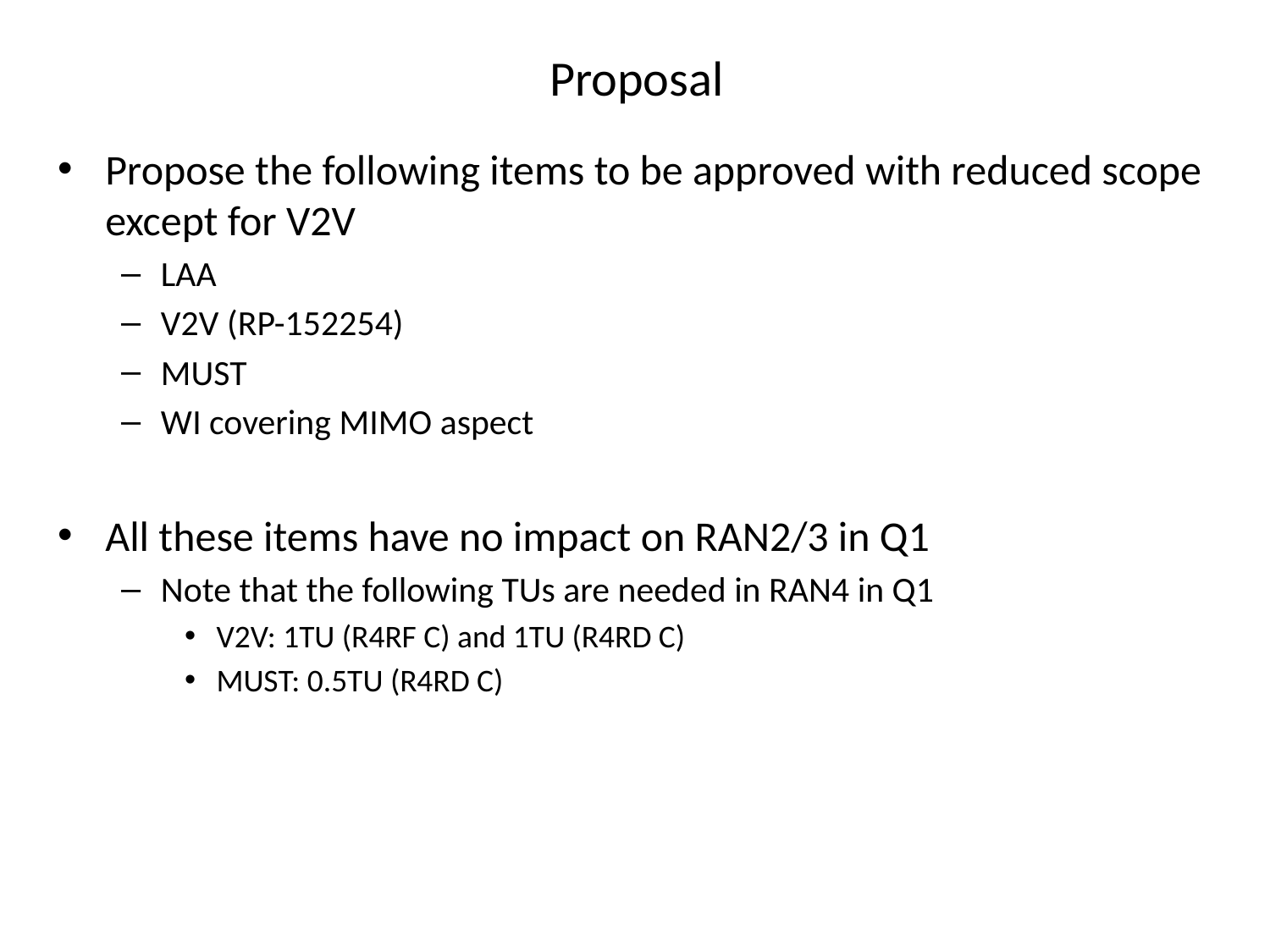

# Proposal
Propose the following items to be approved with reduced scope except for V2V
LAA
V2V (RP-152254)
MUST
WI covering MIMO aspect

All these items have no impact on RAN2/3 in Q1
Note that the following TUs are needed in RAN4 in Q1
V2V: 1TU (R4RF C) and 1TU (R4RD C)
MUST: 0.5TU (R4RD C)